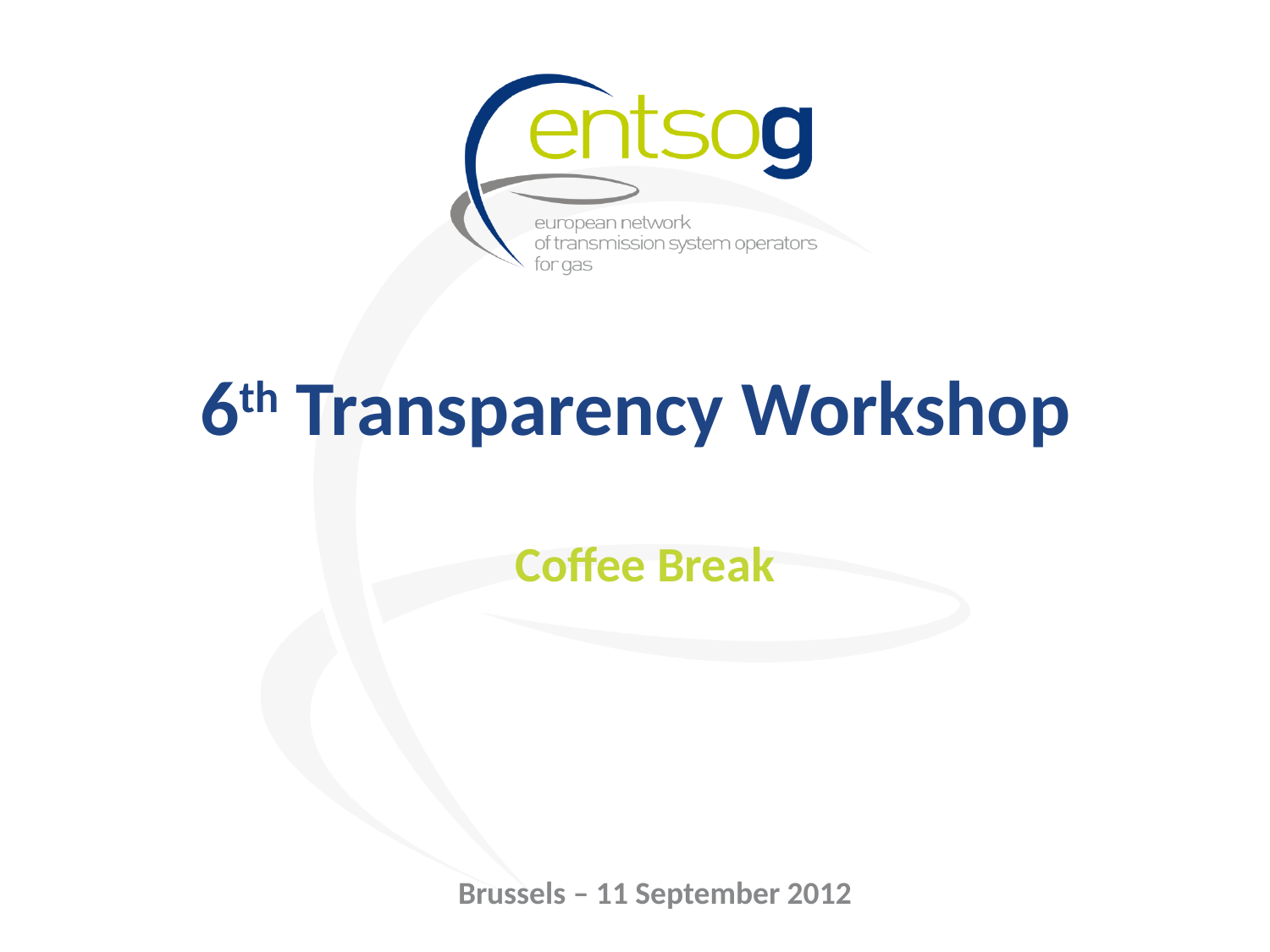

# 6th Transparency Workshop
Coffee Break
Brussels – 11 September 2012